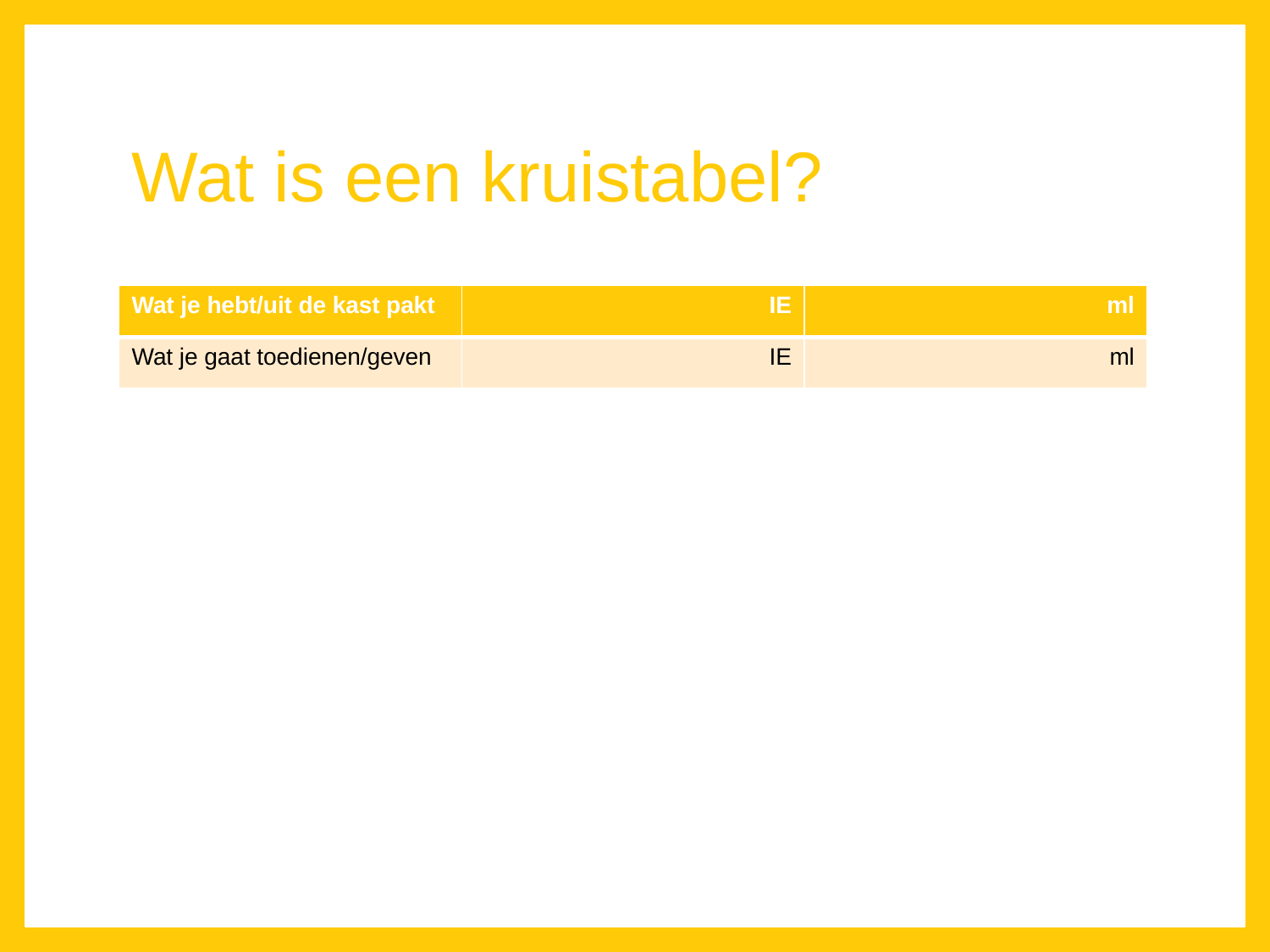

# Wat is een kruistabel?
| Wat je hebt/uit de kast pakt | IE | ml |
| --- | --- | --- |
| Wat je gaat toedienen/geven | IE | ml |